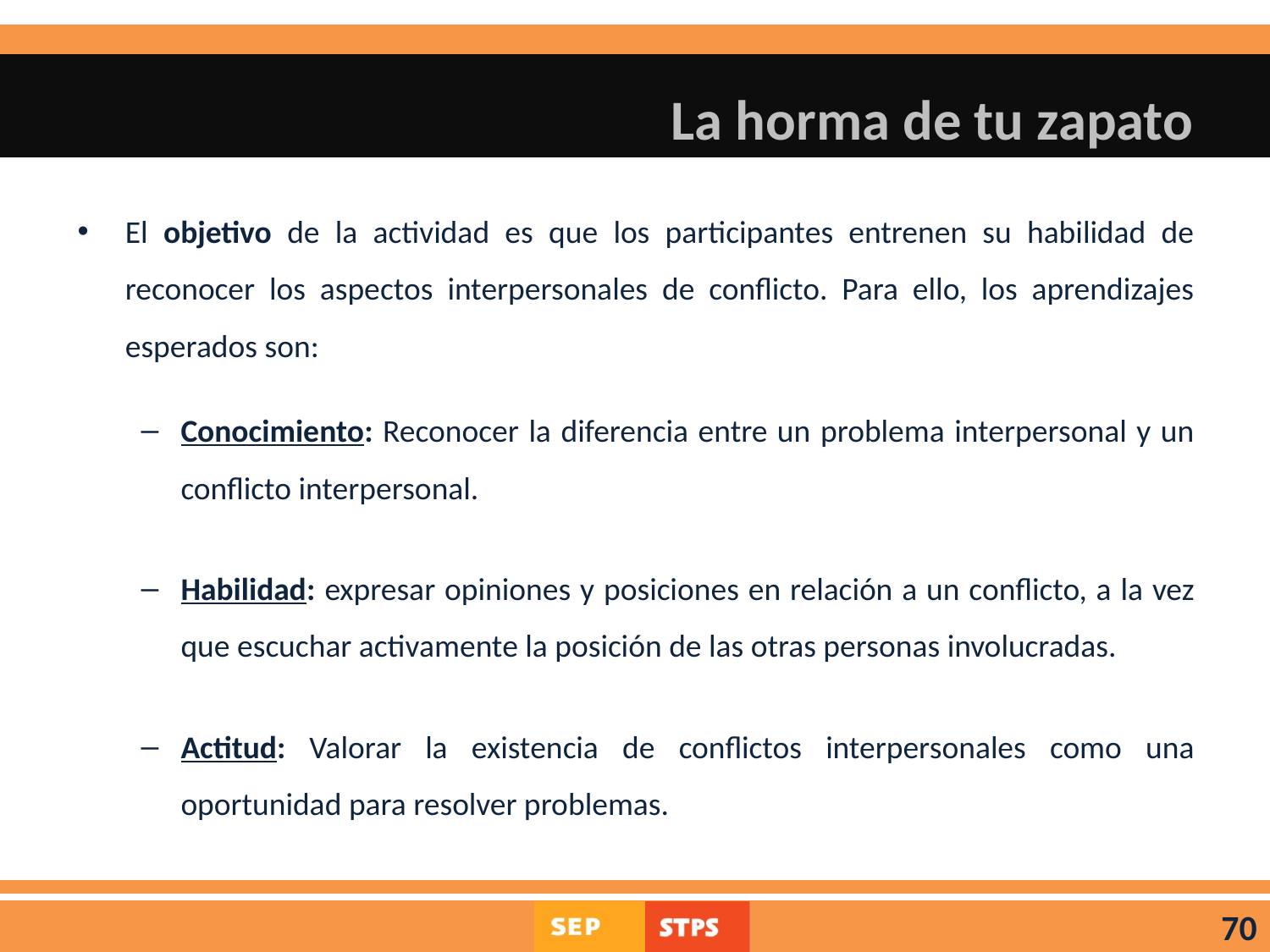

# La horma de tu zapato
El objetivo de la actividad es que los participantes entrenen su habilidad de reconocer los aspectos interpersonales de conflicto. Para ello, los aprendizajes esperados son:

Conocimiento: Reconocer la diferencia entre un problema interpersonal y un conflicto interpersonal.

Habilidad: expresar opiniones y posiciones en relación a un conflicto, a la vez que escuchar activamente la posición de las otras personas involucradas.

Actitud: Valorar la existencia de conflictos interpersonales como una oportunidad para resolver problemas.

70